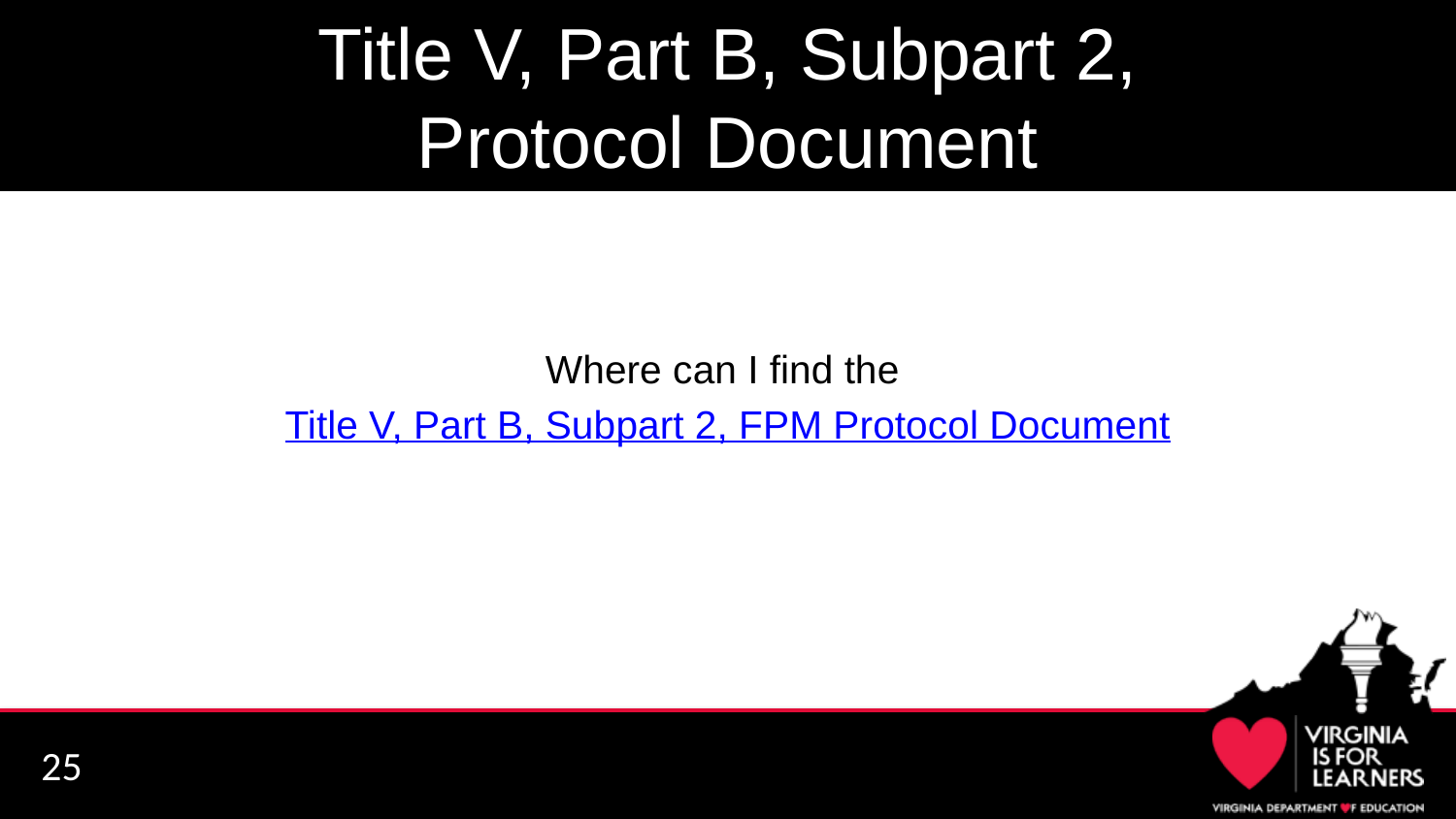

# Title V, Part B, Subpart 2, Protocol Document
Where can I find the
Title V, Part B, Subpart 2, FPM Protocol Document